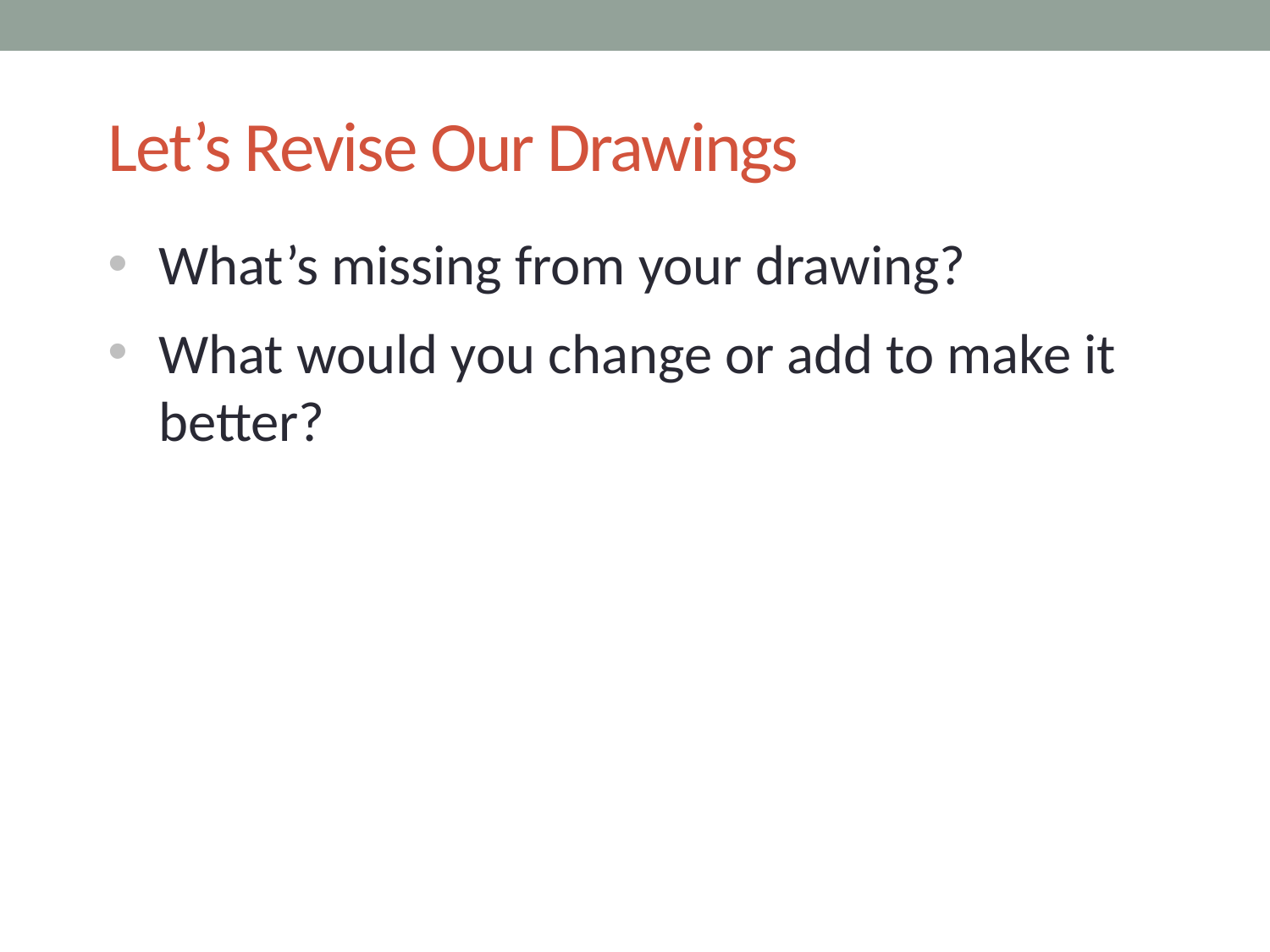

# Let’s Revise Our Drawings
What’s missing from your drawing?
What would you change or add to make it better?